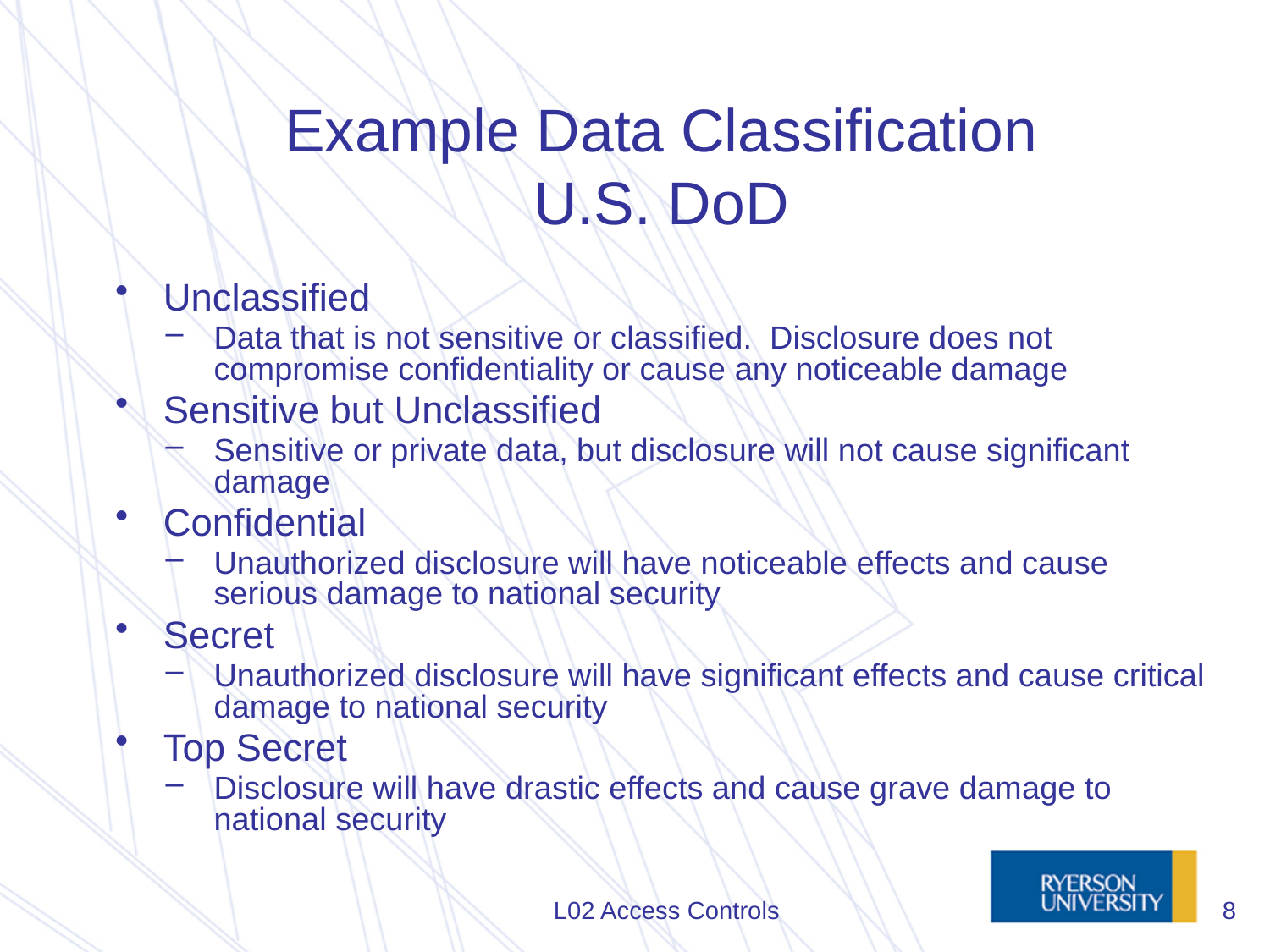

# Example Data Classification U.S. DoD
Unclassified
Data that is not sensitive or classified.  Disclosure does not compromise confidentiality or cause any noticeable damage
Sensitive but Unclassified
Sensitive or private data, but disclosure will not cause significant damage
Confidential
Unauthorized disclosure will have noticeable effects and cause serious damage to national security
Secret
Unauthorized disclosure will have significant effects and cause critical damage to national security
Top Secret
Disclosure will have drastic effects and cause grave damage to national security
L02 Access Controls
8